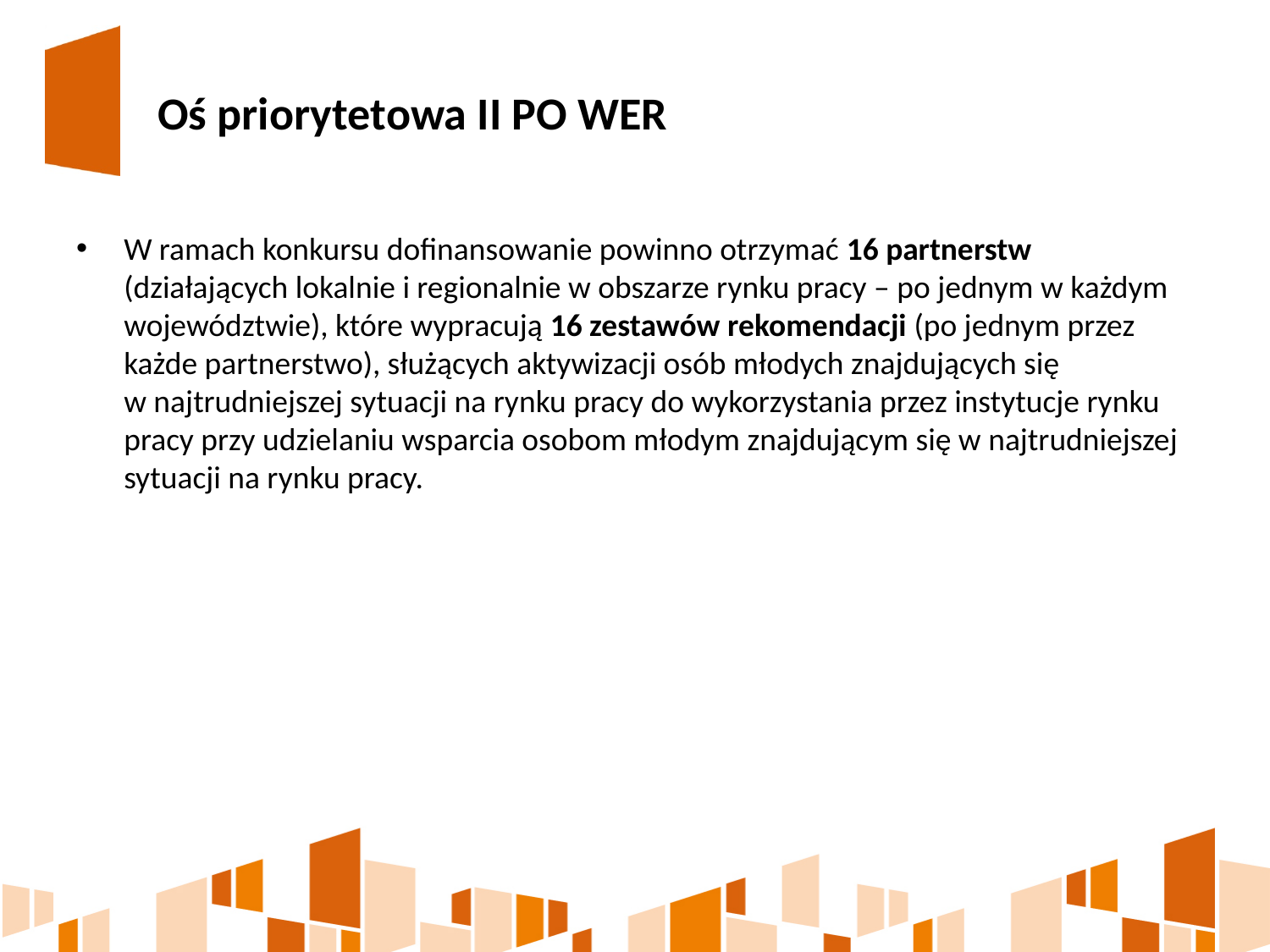

# Oś priorytetowa II PO WER
W ramach konkursu dofinansowanie powinno otrzymać 16 partnerstw (działających lokalnie i regionalnie w obszarze rynku pracy – po jednym w każdym województwie), które wypracują 16 zestawów rekomendacji (po jednym przez każde partnerstwo), służących aktywizacji osób młodych znajdujących się
w najtrudniejszej sytuacji na rynku pracy do wykorzystania przez instytucje rynku pracy przy udzielaniu wsparcia osobom młodym znajdującym się w najtrudniejszej sytuacji na rynku pracy.